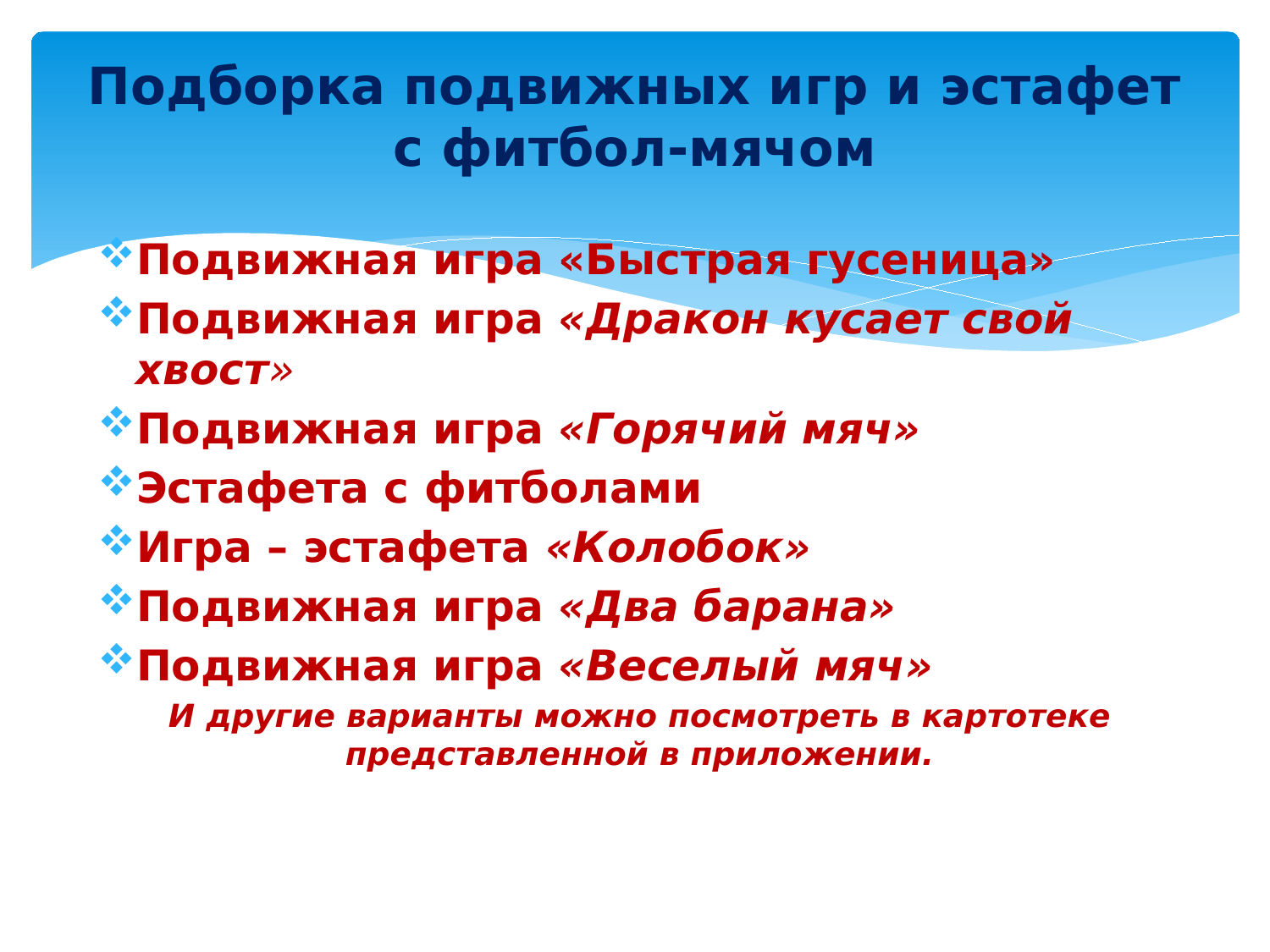

# Подборка подвижных игр и эстафет с фитбол-мячом
Подвижная игра «Быстрая гусеница»
Подвижная игра «Дракон кусает свой хвост»
Подвижная игра «Горячий мяч»
Эстафета с фитболами
Игра – эстафета «Колобок»
Подвижная игра «Два барана»
Подвижная игра «Веселый мяч»
И другие варианты можно посмотреть в картотеке представленной в приложении.